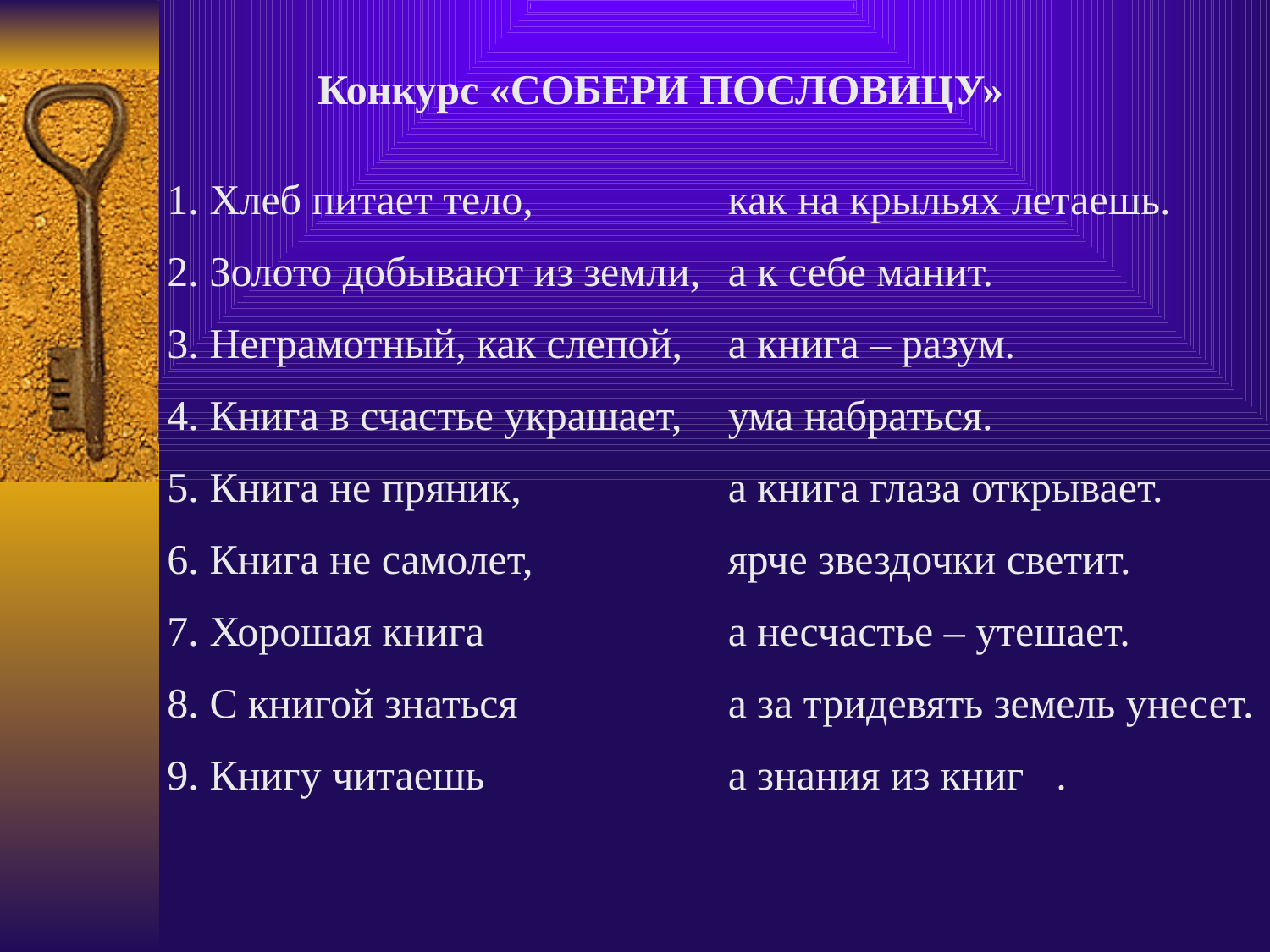

Конкурс «СОБЕРИ ПОСЛОВИЦУ»
1. Хлеб питает тело,	как на крыльях летаешь.
2. Золото добывают из земли,	а к себе манит.
3. Неграмотный, как слепой,	а книга – разум.
4. Книга в счастье украшает,	ума набраться.
5. Книга не пряник,	а книга глаза открывает.
6. Книга не самолет,	ярче звездочки светит.
7. Хорошая книга	а несчастье – утешает.
8. С книгой знаться 	а за тридевять земель унесет.
9. Книгу читаешь 	а знания из книг	.